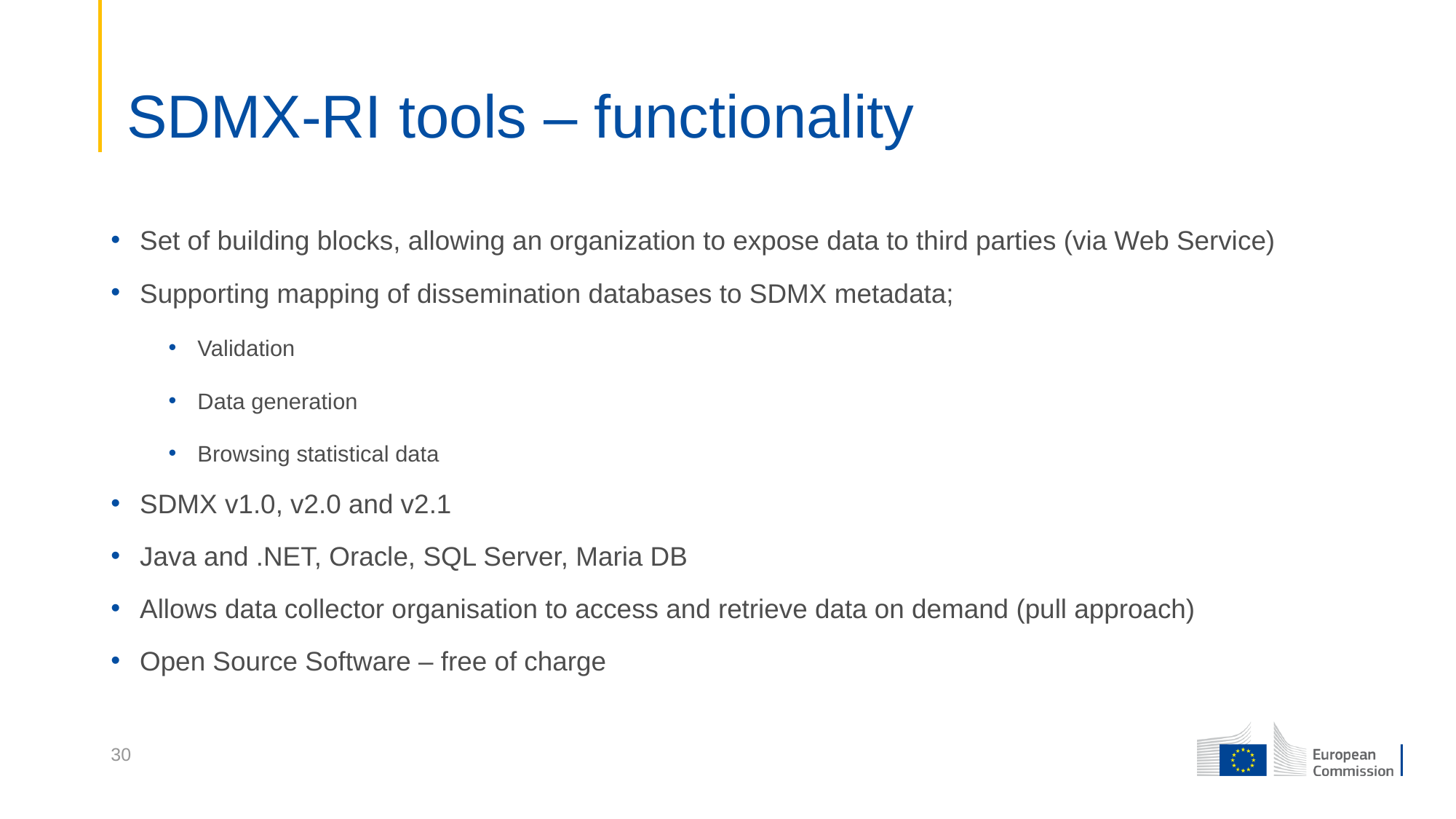

# SDMX-RI tools – functionality
Set of building blocks, allowing an organization to expose data to third parties (via Web Service)
Supporting mapping of dissemination databases to SDMX metadata;
Validation
Data generation
Browsing statistical data
SDMX v1.0, v2.0 and v2.1
Java and .NET, Oracle, SQL Server, Maria DB
Allows data collector organisation to access and retrieve data on demand (pull approach)
Open Source Software – free of charge
30